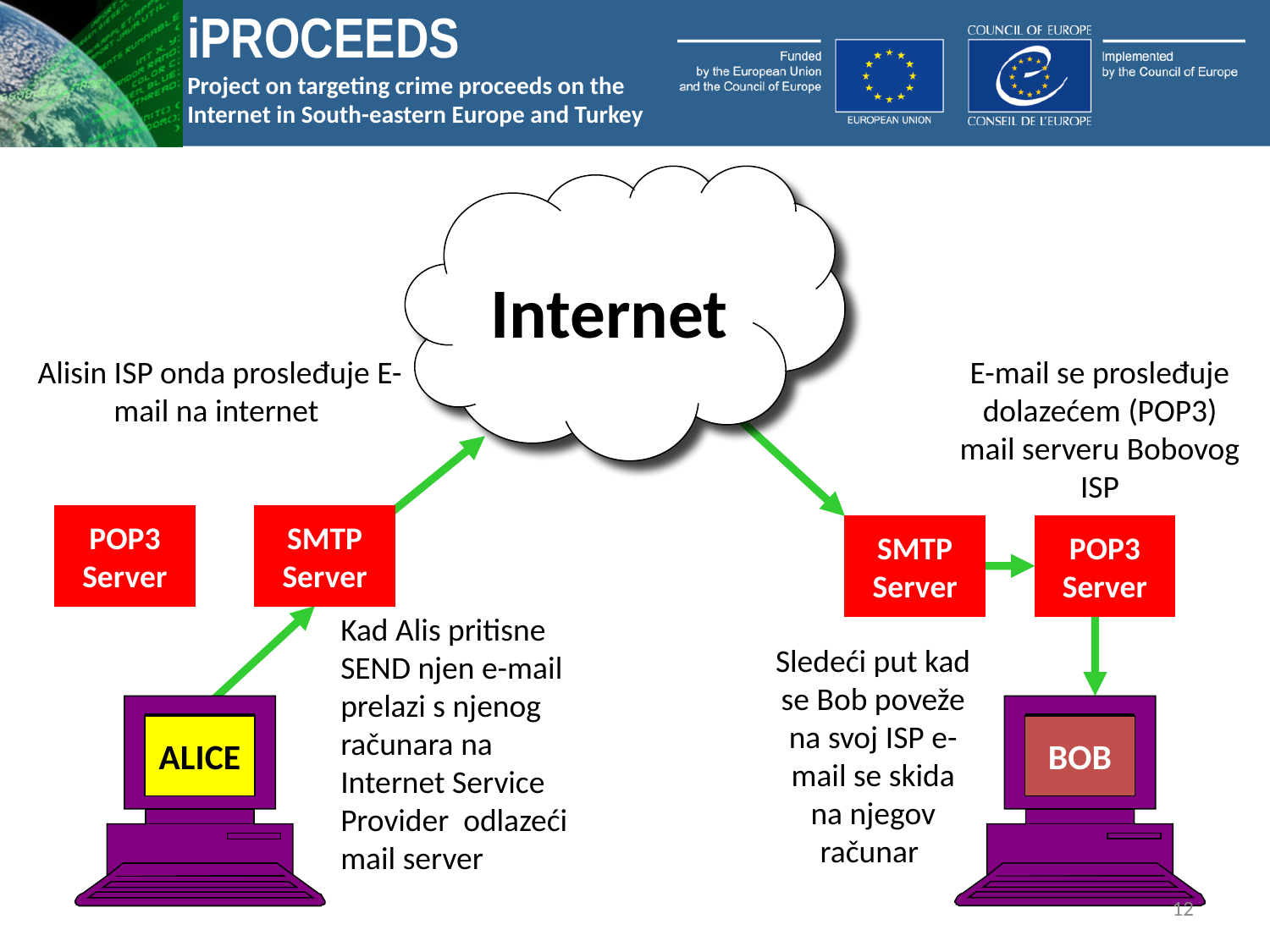

Internet
Alisin ISP onda prosleđuje E-mail na internet
E-mail se prosleđuje dolazećem (POP3) mail serveru Bobovog ISP

POP3
Server
SMTP
Server
SMTP
Server
POP3
Server

Kad Alis pritisne  SEND njen e-mail prelazi s njenog računara na Internet Service Provider  odlazeći mail server

Sledeći put kad se Bob poveže na svoj ISP e-mail se skida na njegov računar

ALICE
BOB
12